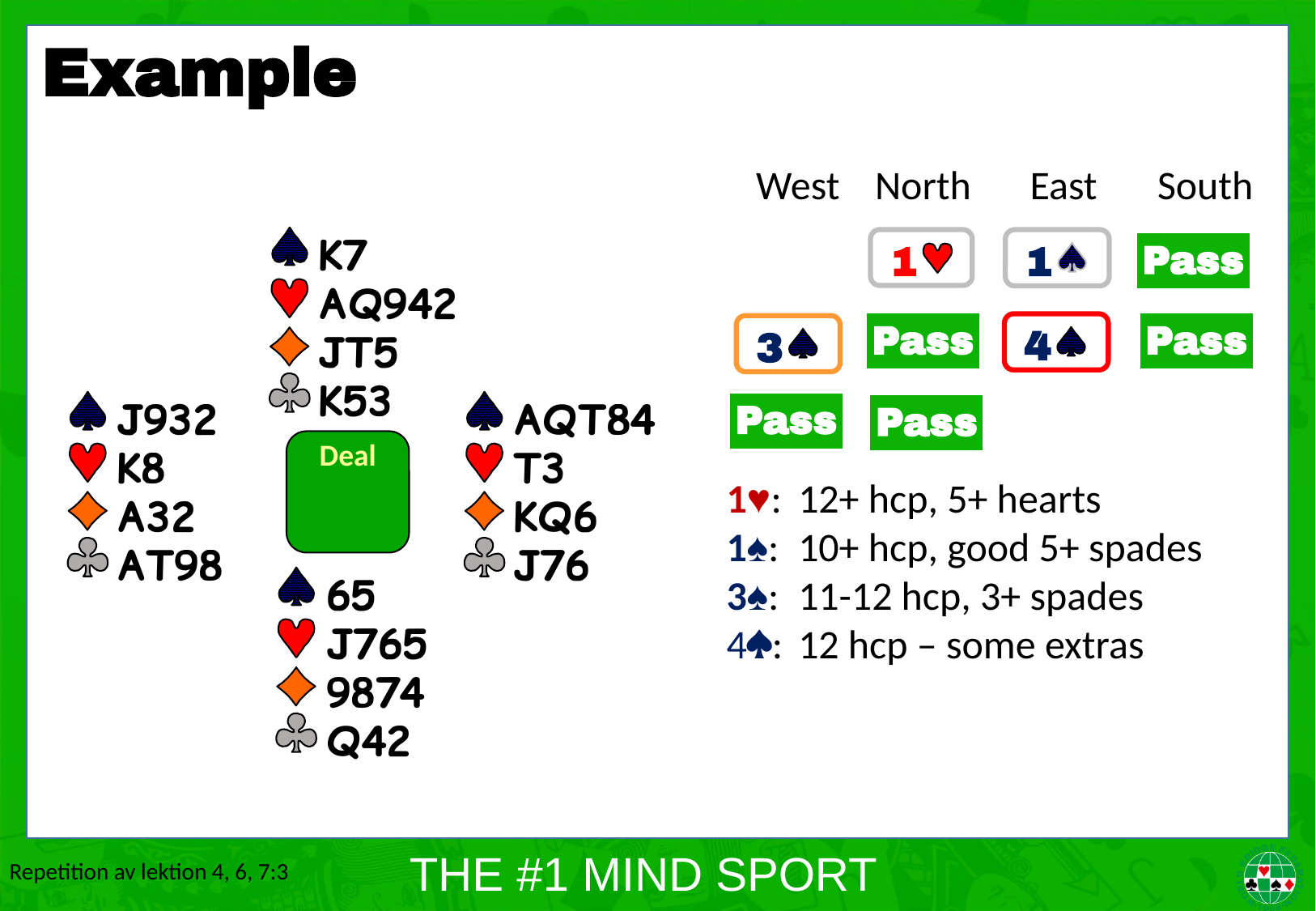

# Example
West	North	East	South
K7
AQ942
JT5
K53

1

1

Pass
4

Pass
Pass
3

J932
K8
A32
AT98

AQT84
T3
KQ6
J76

Pass
Pass
Deal
1♥:	12+ hcp, 5+ hearts
1♠:	10+ hcp, good 5+ spades
3♠:	11-12 hcp, 3+ spades
4♠:	12 hcp – some extras
65
J765
9874
Q42